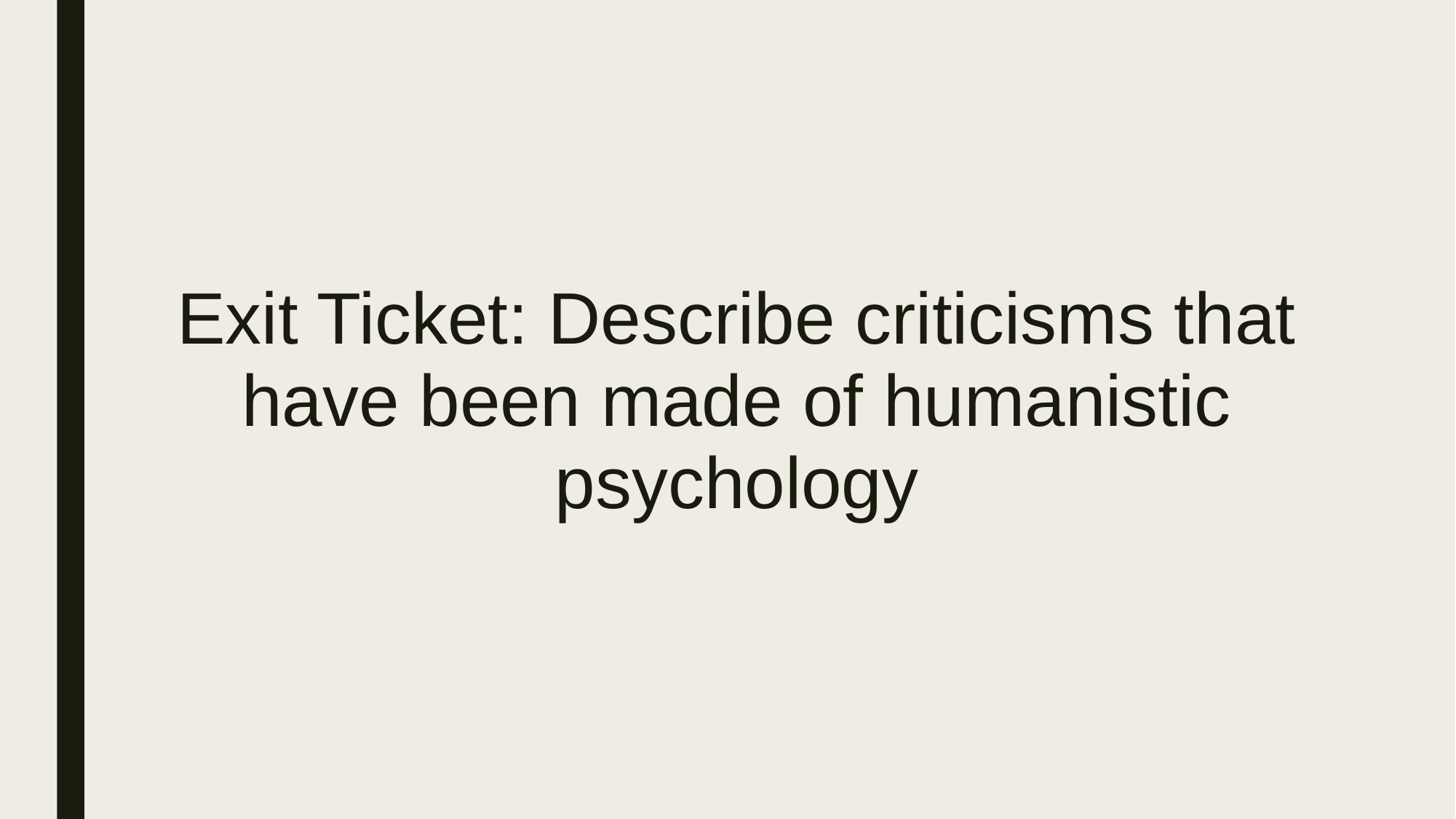

#
Exit Ticket: Describe criticisms that have been made of humanistic psychology